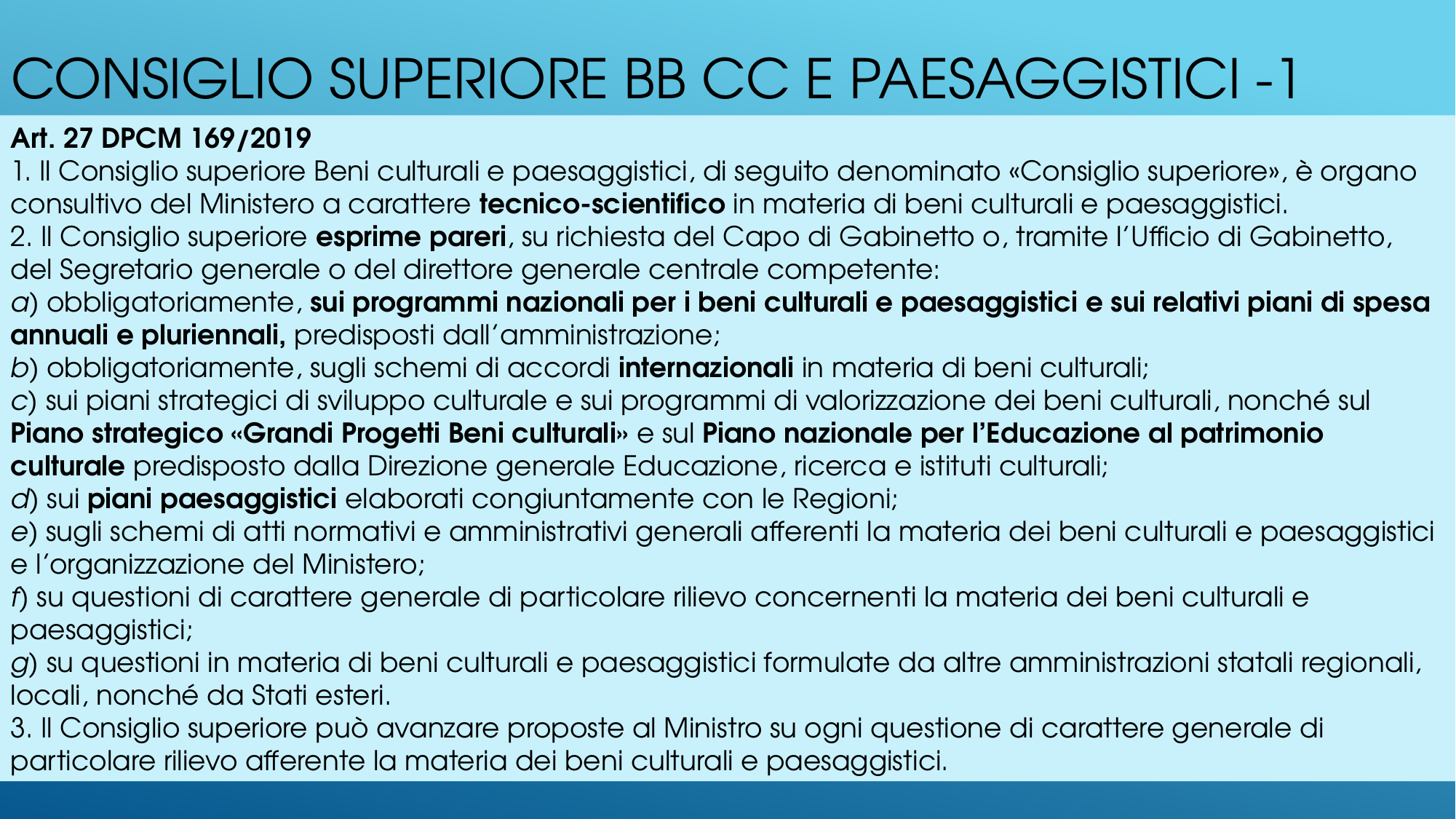

# Consiglio superiore bb cc e paesaggistici -1
Art. 27 DPCM 169/2019
1. Il Consiglio superiore Beni culturali e paesaggistici, di seguito denominato «Consiglio superiore», è organo
consultivo del Ministero a carattere tecnico-scientifico in materia di beni culturali e paesaggistici.
2. Il Consiglio superiore esprime pareri, su richiesta del Capo di Gabinetto o, tramite l’Ufficio di Gabinetto,
del Segretario generale o del direttore generale centrale competente:
a) obbligatoriamente, sui programmi nazionali per i beni culturali e paesaggistici e sui relativi piani di spesa
annuali e pluriennali, predisposti dall’amministrazione;
b) obbligatoriamente, sugli schemi di accordi internazionali in materia di beni culturali;
c) sui piani strategici di sviluppo culturale e sui programmi di valorizzazione dei beni culturali, nonché sul
Piano strategico «Grandi Progetti Beni culturali» e sul Piano nazionale per l’Educazione al patrimonio culturale predisposto dalla Direzione generale Educazione, ricerca e istituti culturali;
d) sui piani paesaggistici elaborati congiuntamente con le Regioni;
e) sugli schemi di atti normativi e amministrativi generali afferenti la materia dei beni culturali e paesaggistici
e l’organizzazione del Ministero;
f) su questioni di carattere generale di particolare rilievo concernenti la materia dei beni culturali e
paesaggistici;
g) su questioni in materia di beni culturali e paesaggistici formulate da altre amministrazioni statali regionali,
locali, nonché da Stati esteri.
3. Il Consiglio superiore può avanzare proposte al Ministro su ogni questione di carattere generale di particolare rilievo afferente la materia dei beni culturali e paesaggistici.